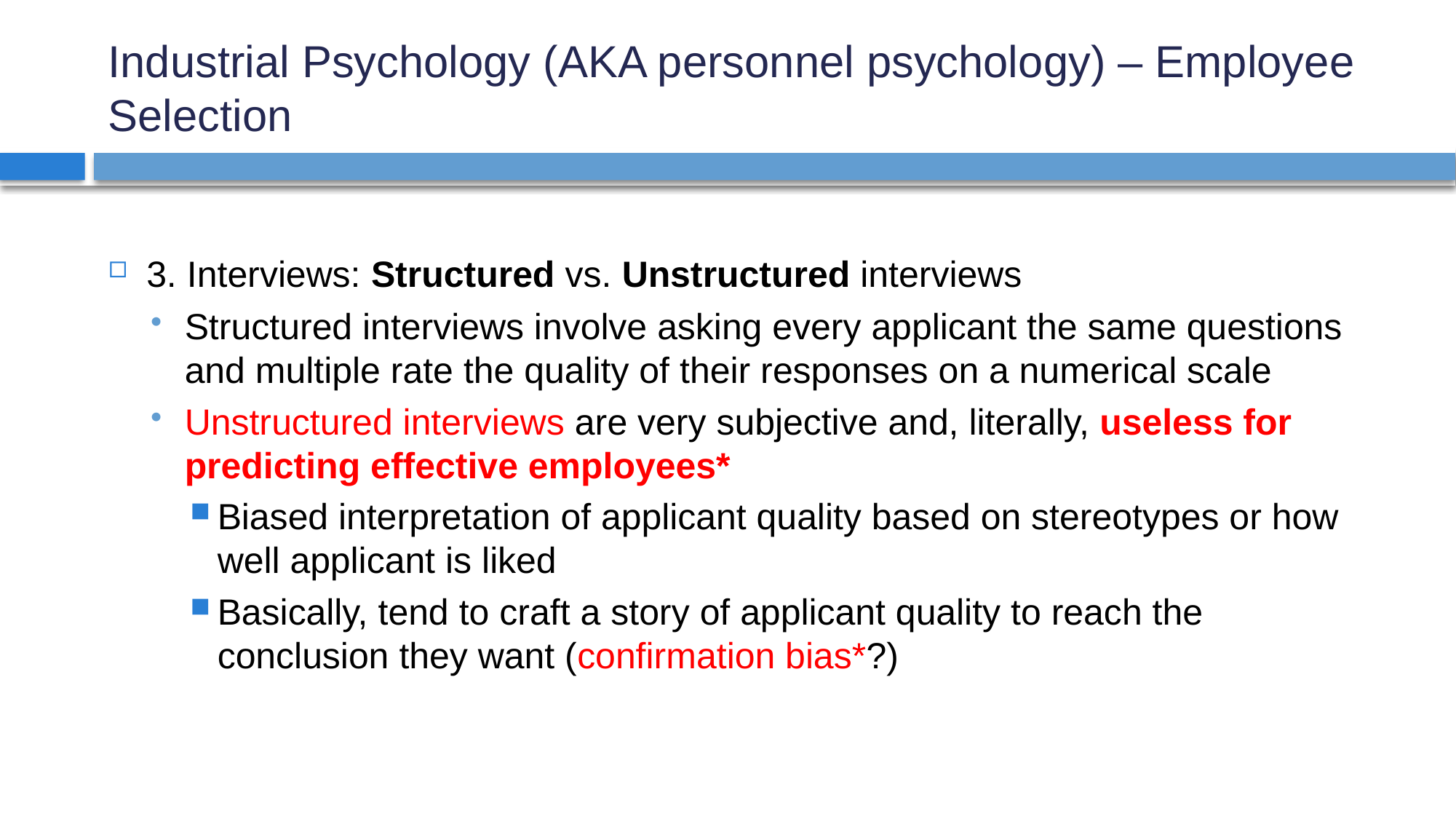

# Industrial Psychology (AKA personnel psychology) – Employee Selection

3. Interviews: Structured vs. Unstructured interviews
Structured interviews involve asking every applicant the same questions and multiple rate the quality of their responses on a numerical scale
Unstructured interviews are very subjective and, literally, useless for predicting effective employees*
Biased interpretation of applicant quality based on stereotypes or how well applicant is liked
Basically, tend to craft a story of applicant quality to reach the conclusion they want (confirmation bias*?)